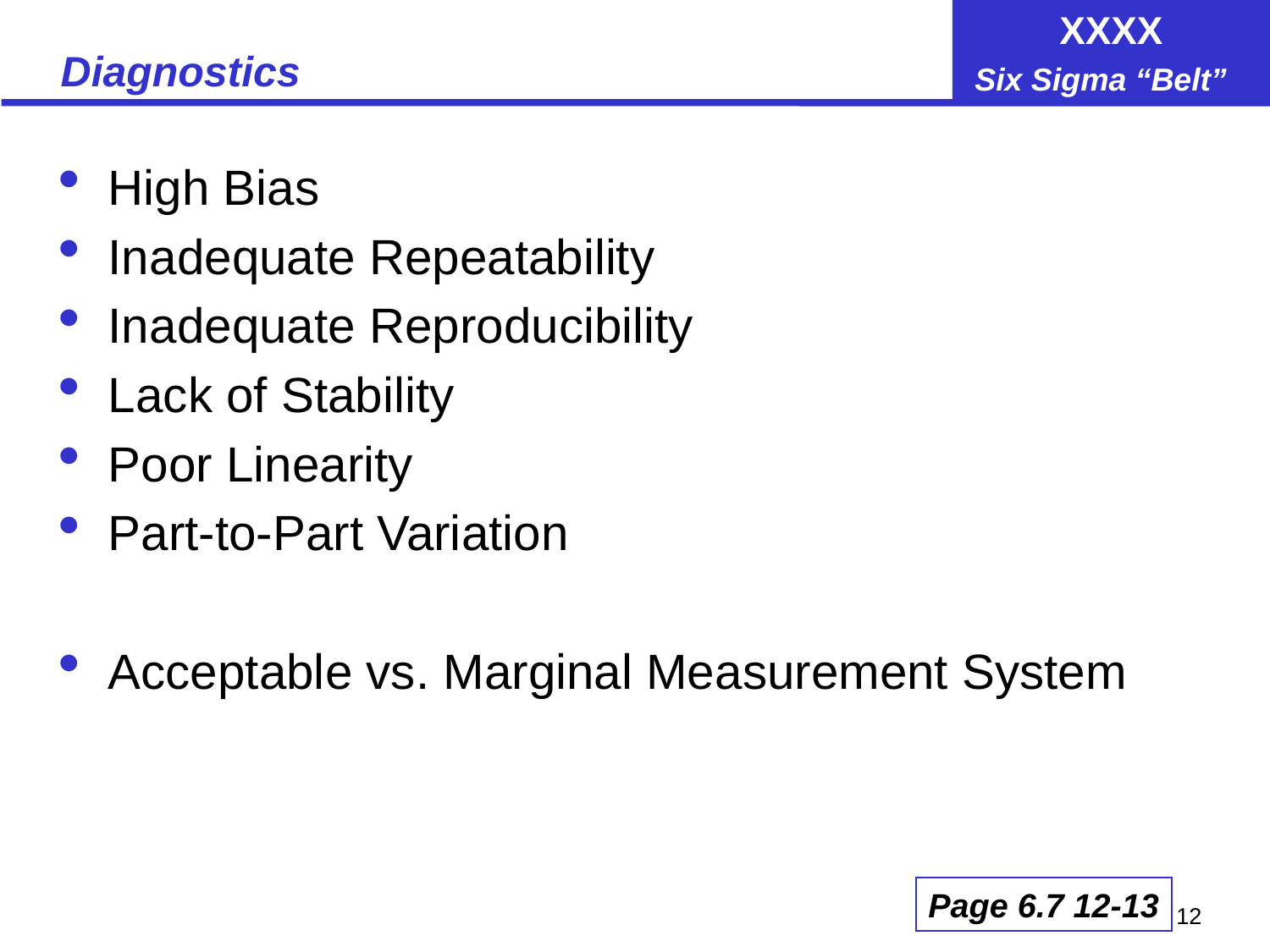

# Diagnostics
High Bias
Inadequate Repeatability
Inadequate Reproducibility
Lack of Stability
Poor Linearity
Part-to-Part Variation

Acceptable vs. Marginal Measurement System
Page 6.7 12-13